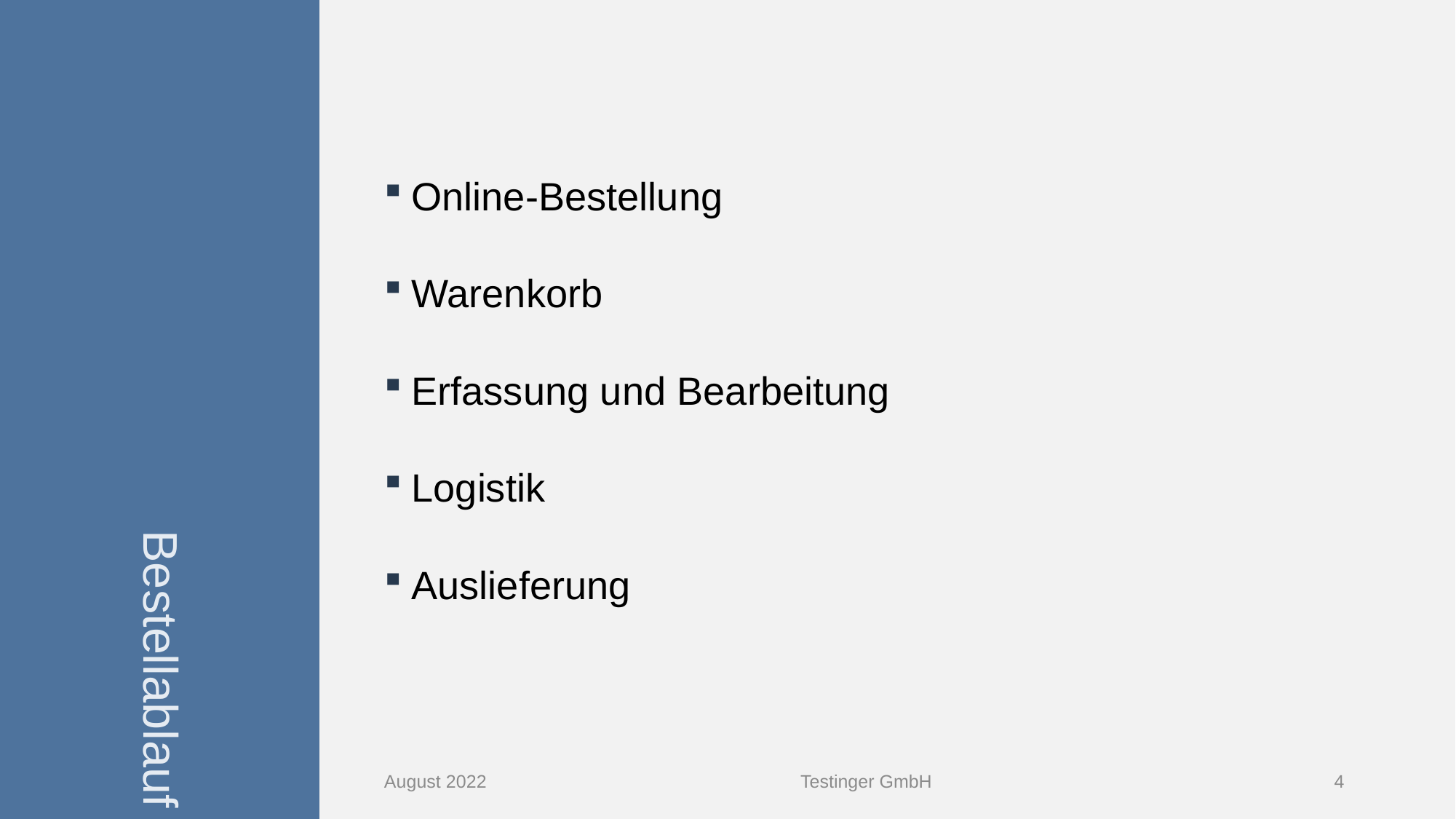

# Bestellablauf
Online-Bestellung
Warenkorb
Erfassung und Bearbeitung
Logistik
Auslieferung
August 2022
Testinger GmbH
4